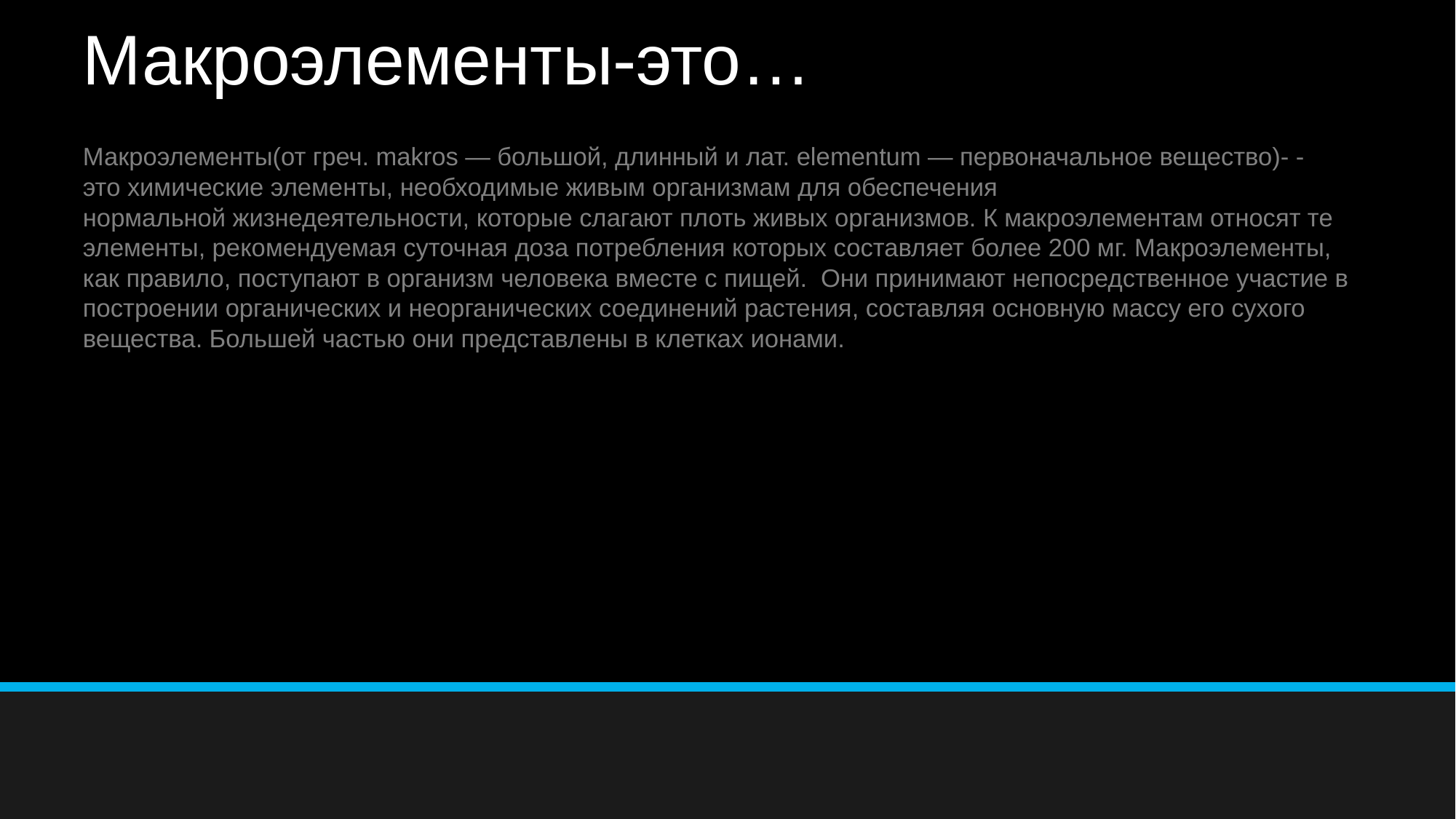

# Макроэлементы-это…
Макроэлементы(от греч. makros — большой, длинный и лат. elementum — первоначальное вещество)- - это химические элементы, необходимые живым организмам для обеспечения нормальной жизнедеятельности, которые слагают плоть живых организмов. К макроэлементам относят те элементы, рекомендуемая суточная доза потребления которых составляет более 200 мг. Макроэлементы, как правило, поступают в организм человека вместе с пищей.  Они принимают непосредственное участие в построении органических и неорганических соединений растения, составляя основную массу его сухого вещества. Большей частью они представлены в клетках ионами.